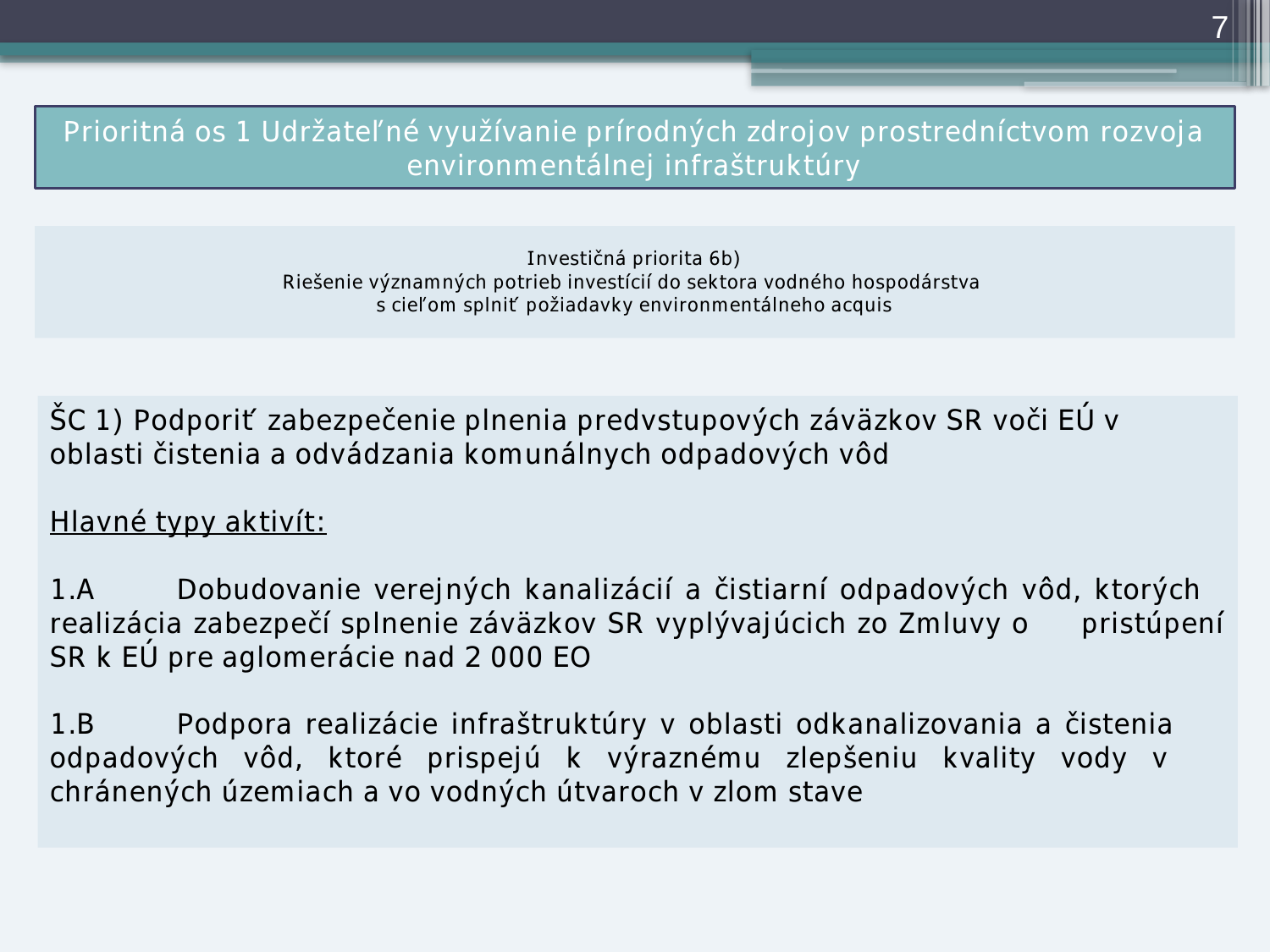

7
Prioritná os 1 Udržateľné využívanie prírodných zdrojov prostredníctvom rozvoja environmentálnej infraštruktúry

Investičná priorita 6b)
Riešenie významných potrieb investícií do sektora vodného hospodárstva
s cieľom splniť požiadavky environmentálneho acquis
ŠC 1) Podporiť zabezpečenie plnenia predvstupových záväzkov SR voči EÚ v oblasti čistenia a odvádzania komunálnych odpadových vôd

Hlavné typy aktivít:

1.A	Dobudovanie verejných kanalizácií a čistiarní odpadových vôd, ktorých 	realizácia zabezpečí splnenie záväzkov SR vyplývajúcich zo Zmluvy o 	pristúpení SR k EÚ pre aglomerácie nad 2 000 EO

1.B	Podpora realizácie infraštruktúry v oblasti odkanalizovania a čistenia 	odpadových vôd, ktoré prispejú k výraznému zlepšeniu kvality vody v 	chránených územiach a vo vodných útvaroch v zlom stave